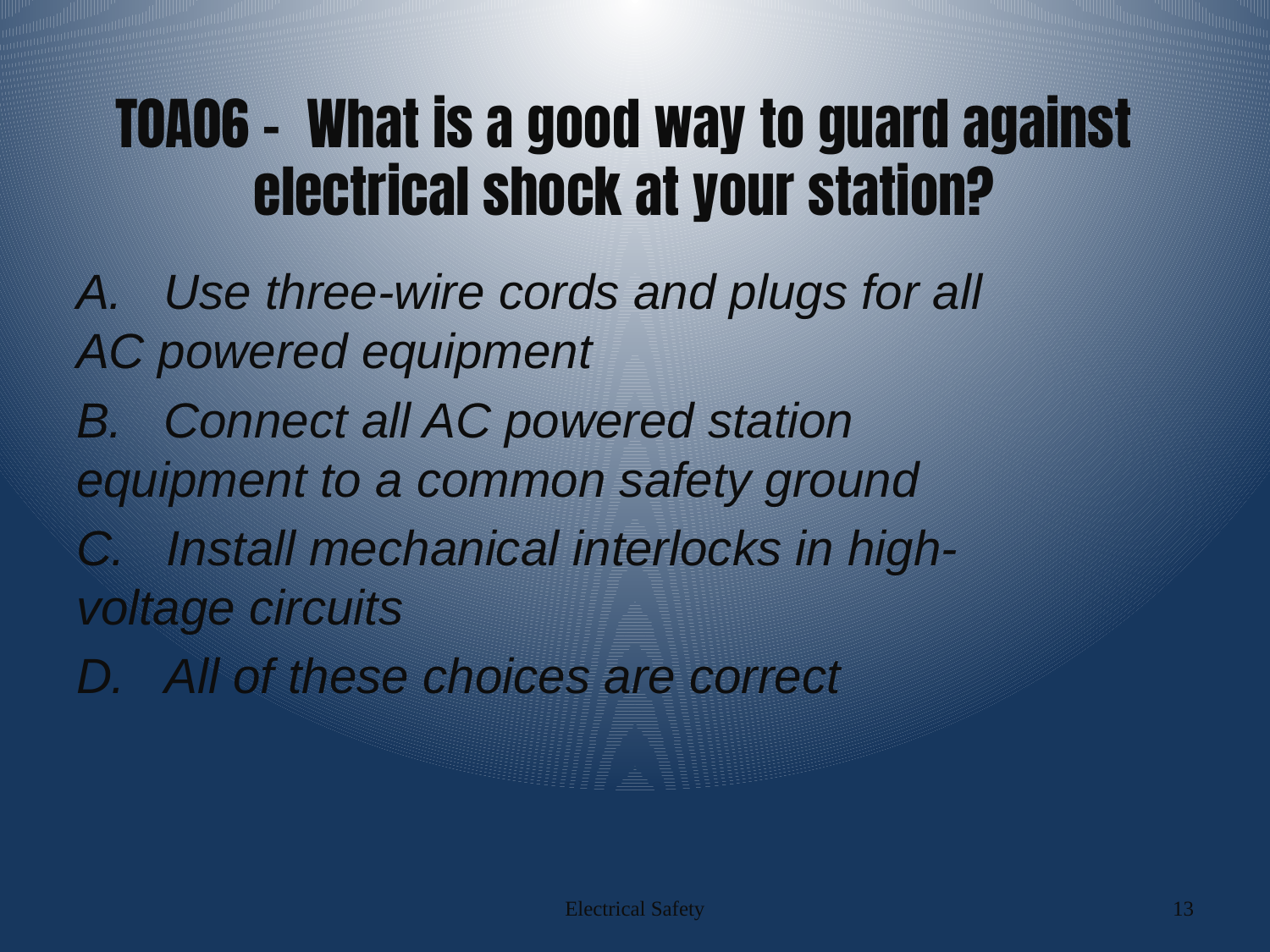

# T0A06 -  What is a good way to guard against electrical shock at your station?
A.   Use three-wire cords and plugs for all AC powered equipment
B.   Connect all AC powered station equipment to a common safety ground
C.   Install mechanical interlocks in high-voltage circuits
D.   All of these choices are correct
Electrical Safety
13